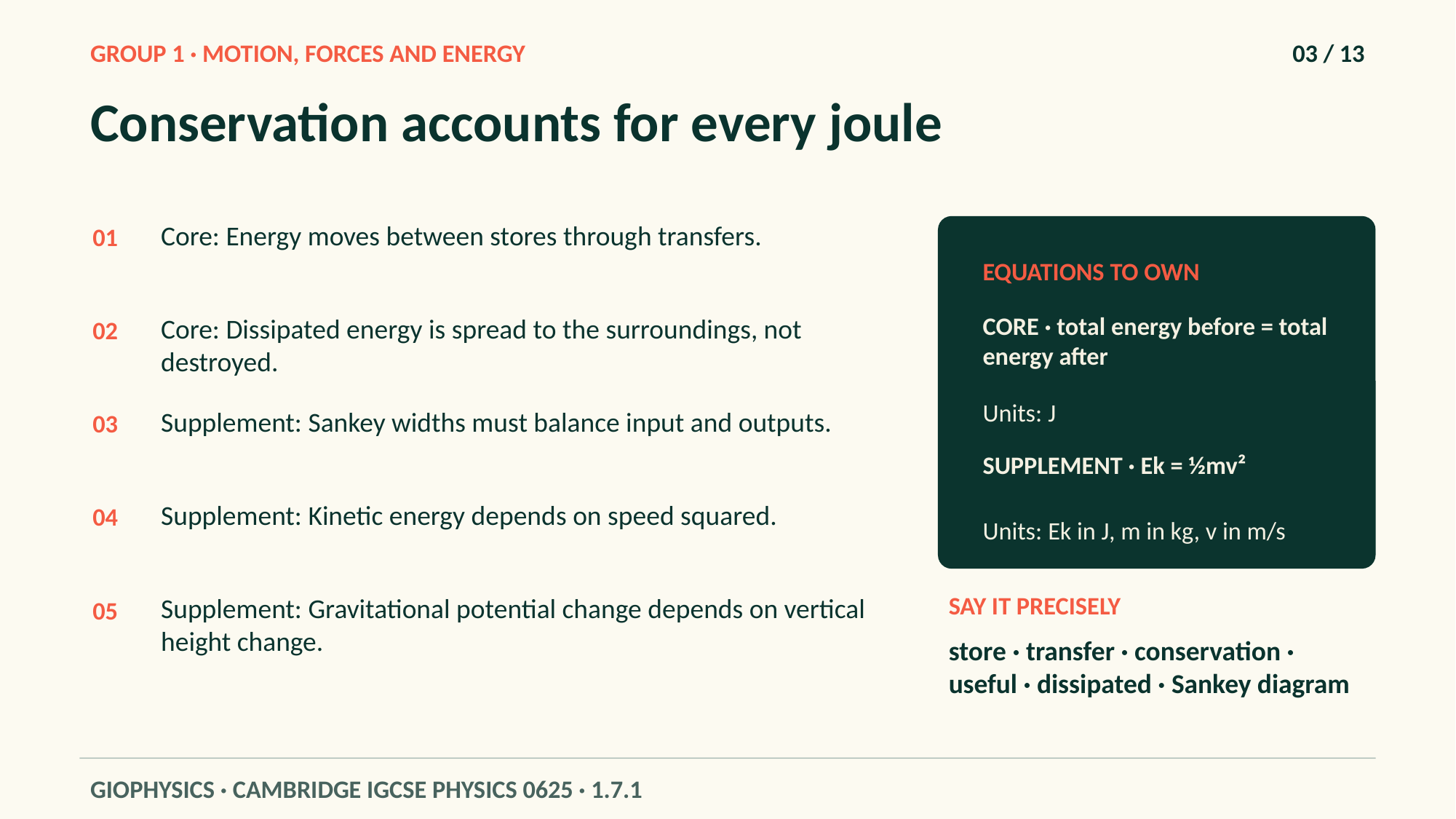

GROUP 1 · MOTION, FORCES AND ENERGY
03 / 13
Conservation accounts for every joule
Core: Energy moves between stores through transfers.
01

EQUATIONS TO OWN
CORE · total energy before = total energy after
Core: Dissipated energy is spread to the surroundings, not destroyed.
02
Units: J
Supplement: Sankey widths must balance input and outputs.
03
SUPPLEMENT · Ek = ½mv²
Supplement: Kinetic energy depends on speed squared.
04
Units: Ek in J, m in kg, v in m/s
SAY IT PRECISELY
Supplement: Gravitational potential change depends on vertical height change.
05
store · transfer · conservation · useful · dissipated · Sankey diagram

GIOPHYSICS · CAMBRIDGE IGCSE PHYSICS 0625 · 1.7.1